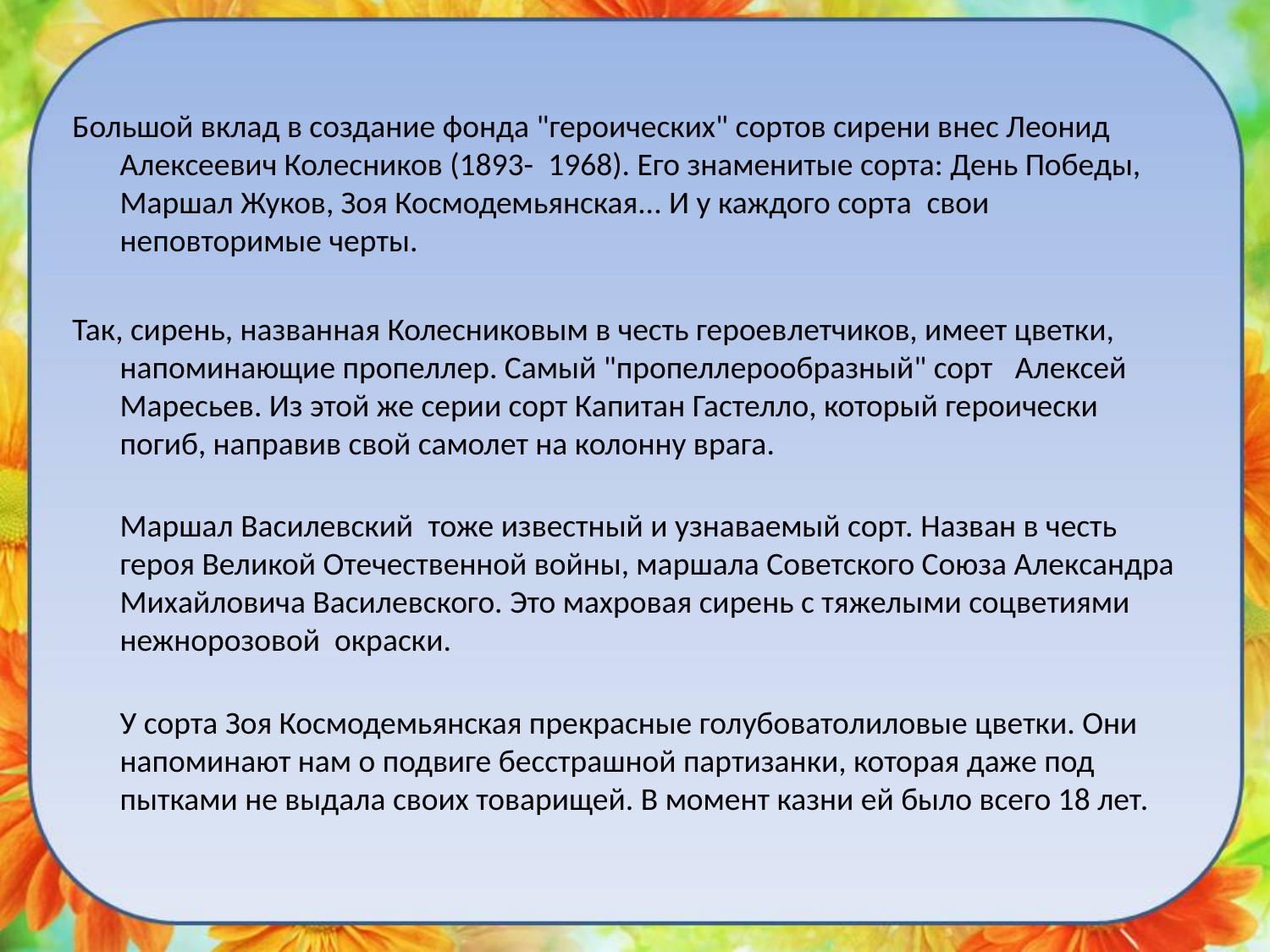

Большой вклад в создание фонда "героических" сортов сирени внес Леонид Алексеевич Колесников (1893- ­ 1968). Его знаменитые сорта: День Победы, Маршал Жуков, Зоя Космодемьянская... И у каждого сорта  свои неповторимые черты.

Так, сирень, названная Колесниковым в честь героев­летчиков, имеет цветки, напоминающие пропеллер. Самый "пропеллерообразный" сорт  ­ Алексей Маресьев. Из этой же серии сорт Капитан Гастелло, который героически погиб, направив свой самолет на колонну врага.
Маршал Василевский ­ тоже известный и узнаваемый сорт. Назван в честь героя Великой Отечественной войны, маршала Советского Союза Александра Михайловича Василевского. Это махровая сирень с тяжелыми соцветиями нежно­розовой  окраски.
У сорта Зоя Космодемьянская прекрасные голубовато­лиловые цветки. Они напоминают нам о подвиге бесстрашной партизанки, которая даже под пытками не выдала своих товарищей. В момент казни ей было всего 18 лет.